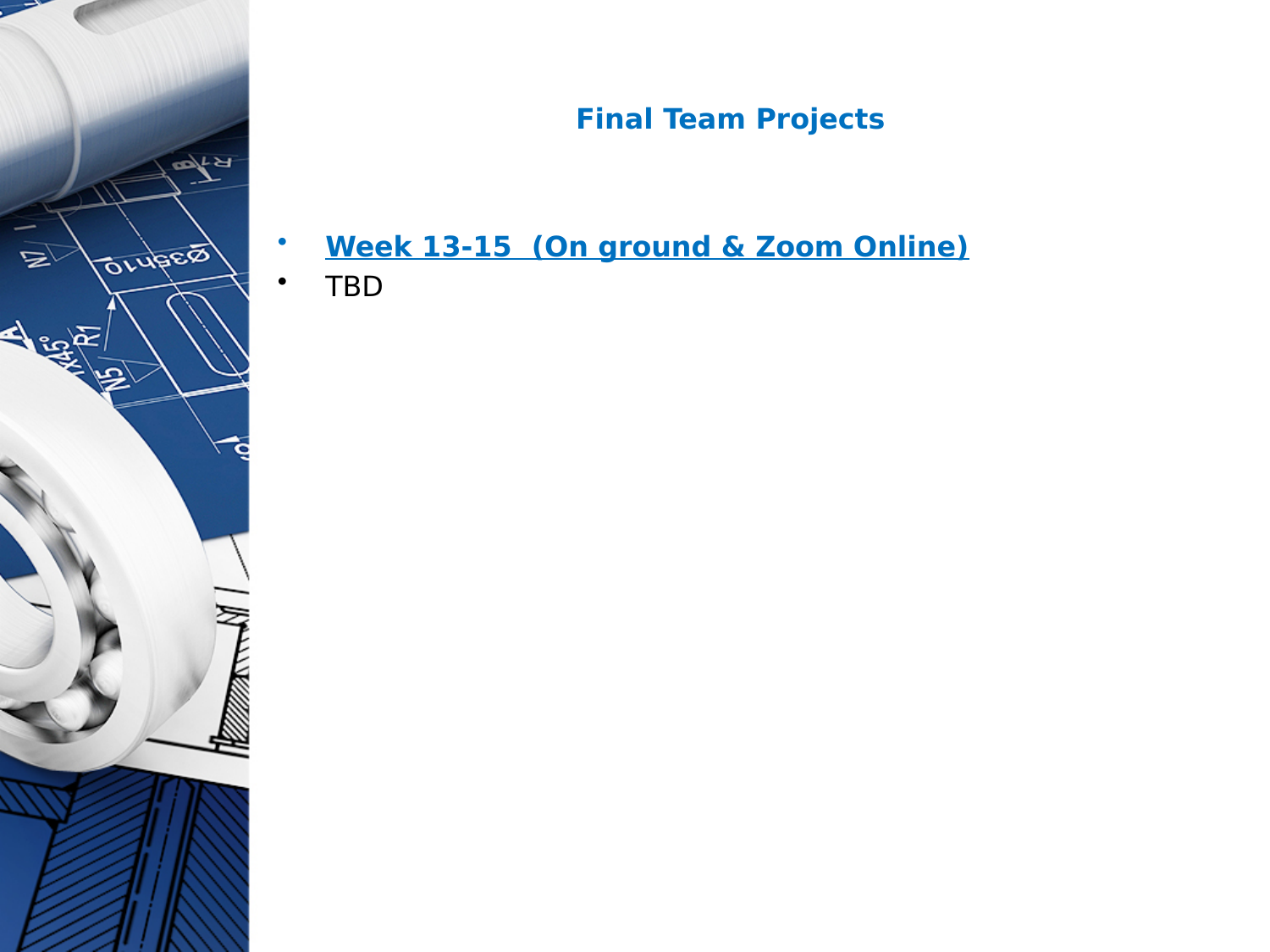

# Final Team Projects
Week 13-15  (On ground & Zoom Online)
TBD